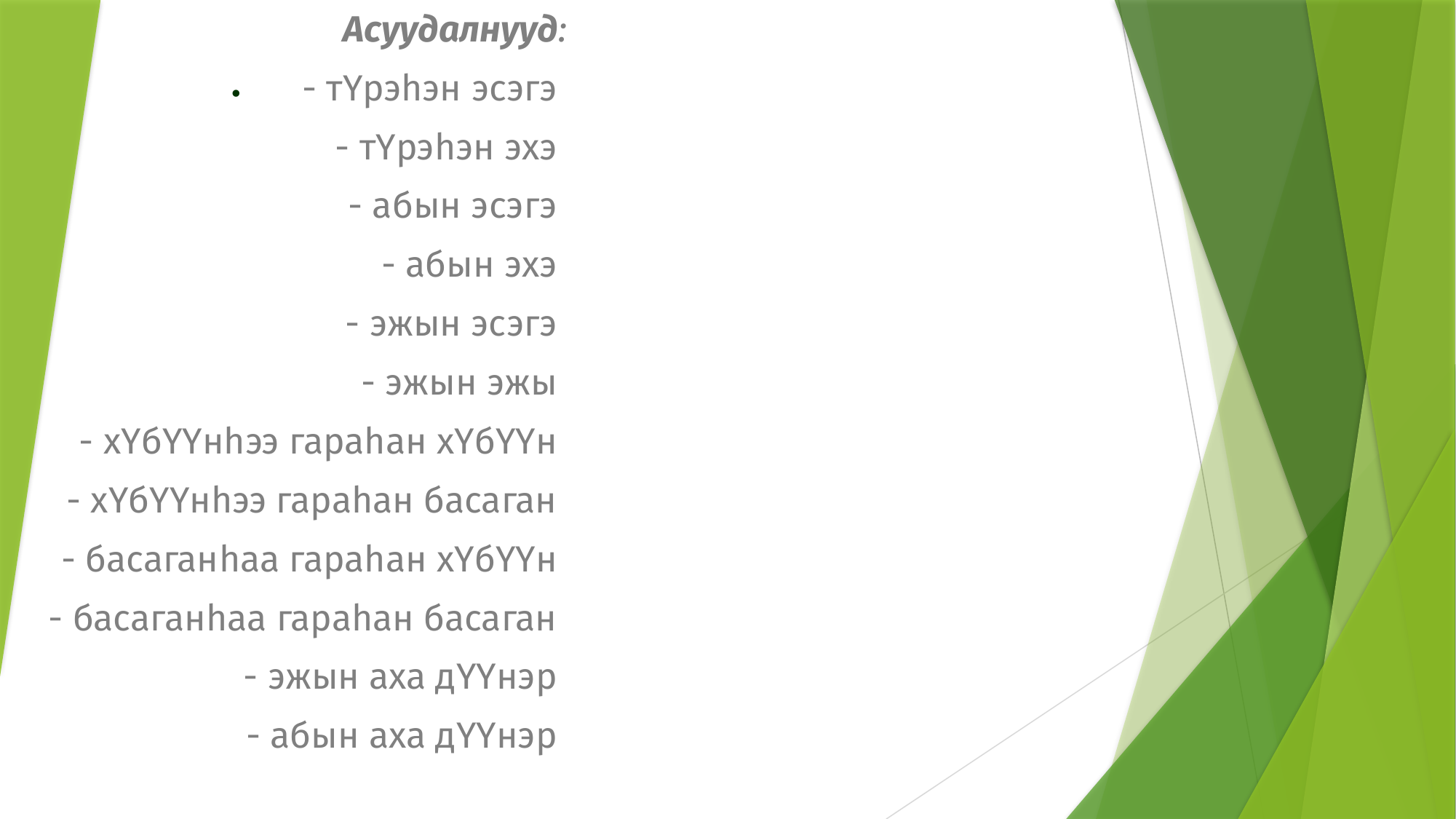

Асуудалнууд:
    - тYрэhэн эсэгэ
    - тYрэhэн эхэ
    - абын эсэгэ
    - абын эхэ
    - эжын эсэгэ
    - эжын эжы
    - хYбYYнhээ гараhан хYбYYн
    - хYбYYнhээ гараhан басаган
    - басаганhаа гараhан хYбYYн
    - басаганhаа гараhан басаган
    - эжын аха дYYнэр
    - абын аха дYYнэр
.
#